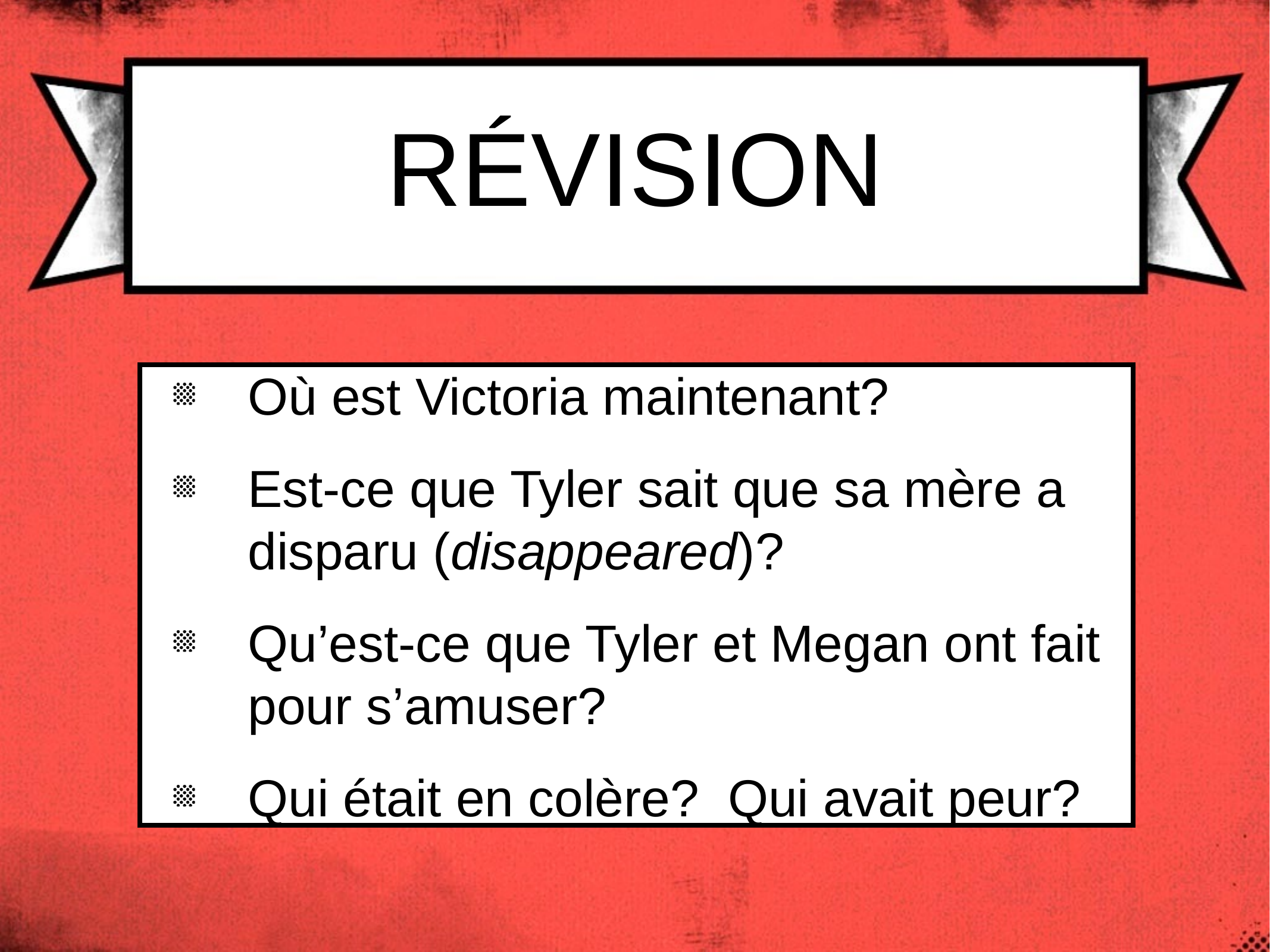

# Révision
Où est Victoria maintenant?
Est-ce que Tyler sait que sa mère a disparu (disappeared)?
Qu’est-ce que Tyler et Megan ont fait pour s’amuser?
Qui était en colère?  Qui avait peur?